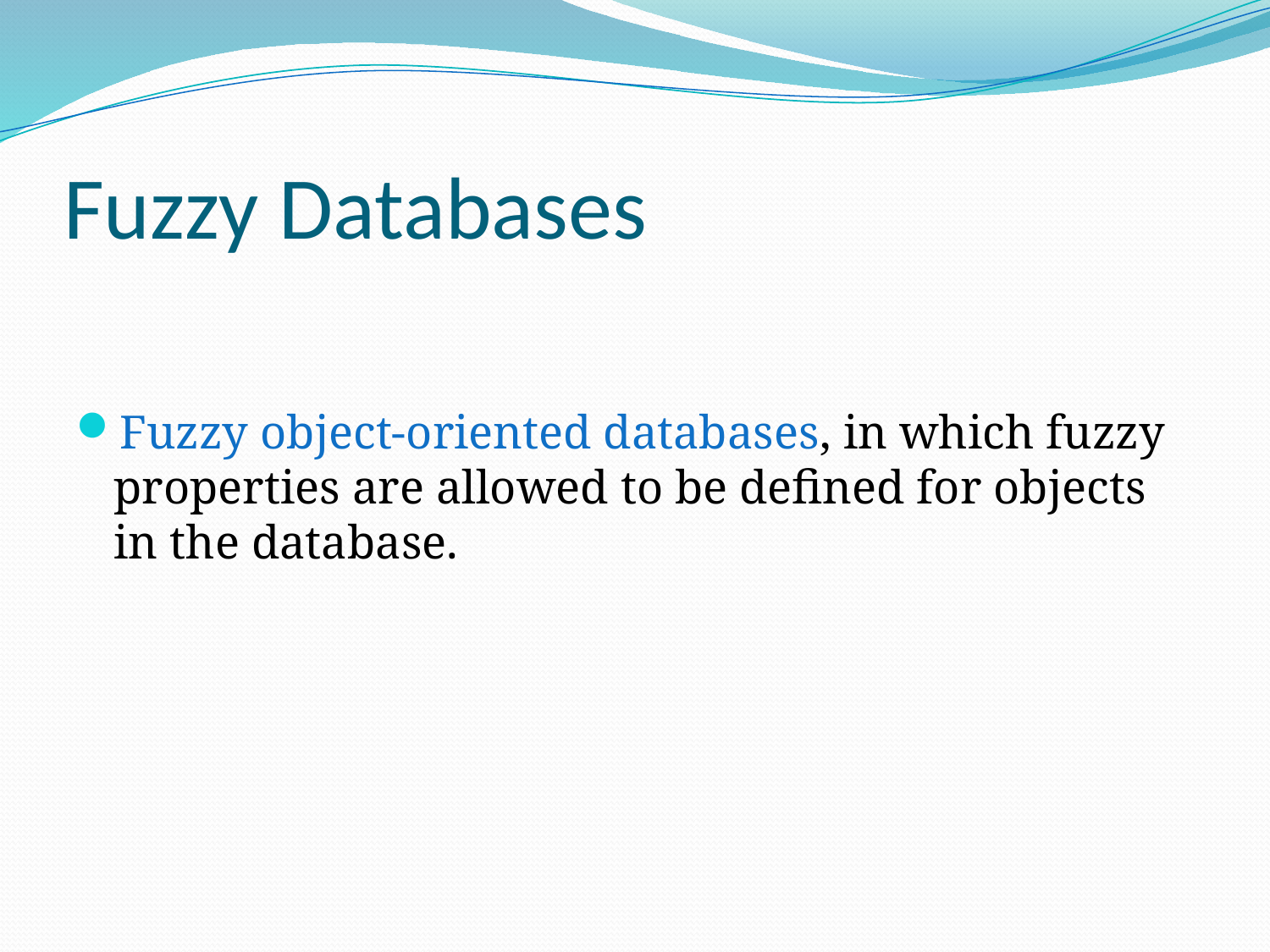

# Fuzzy Databases

Fuzzy object-oriented databases, in which fuzzy properties are allowed to be defined for objects in the database.